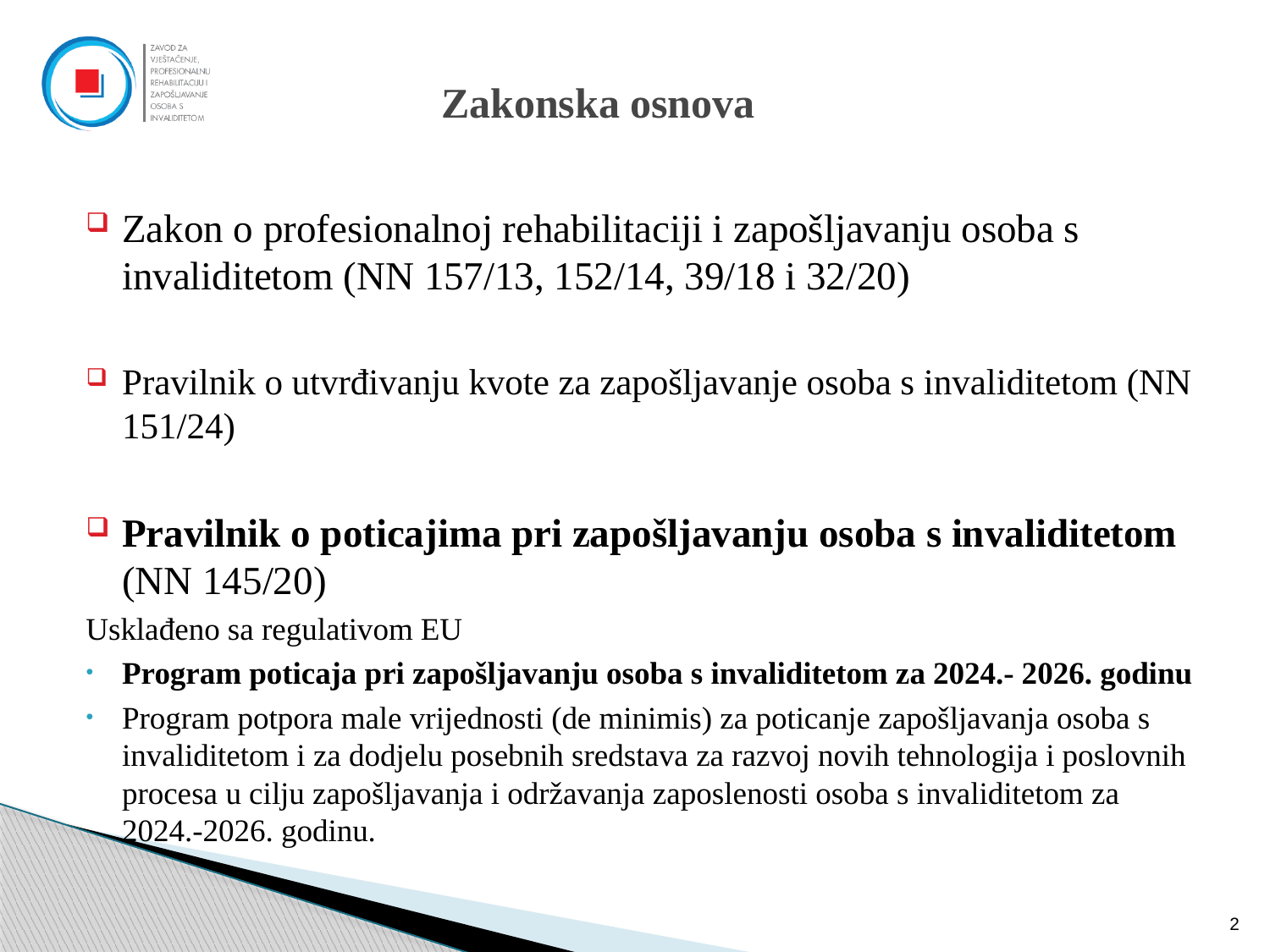

# Zakonska osnova
Zakon o profesionalnoj rehabilitaciji i zapošljavanju osoba s invaliditetom (NN 157/13, 152/14, 39/18 i 32/20)

Pravilnik o utvrđivanju kvote za zapošljavanje osoba s invaliditetom (NN 151/24)

Pravilnik o poticajima pri zapošljavanju osoba s invaliditetom (NN 145/20)
Usklađeno sa regulativom EU
Program poticaja pri zapošljavanju osoba s invaliditetom za 2024.- 2026. godinu
Program potpora male vrijednosti (de minimis) za poticanje zapošljavanja osoba s invaliditetom i za dodjelu posebnih sredstava za razvoj novih tehnologija i poslovnih procesa u cilju zapošljavanja i održavanja zaposlenosti osoba s invaliditetom za 2024.-2026. godinu.
2